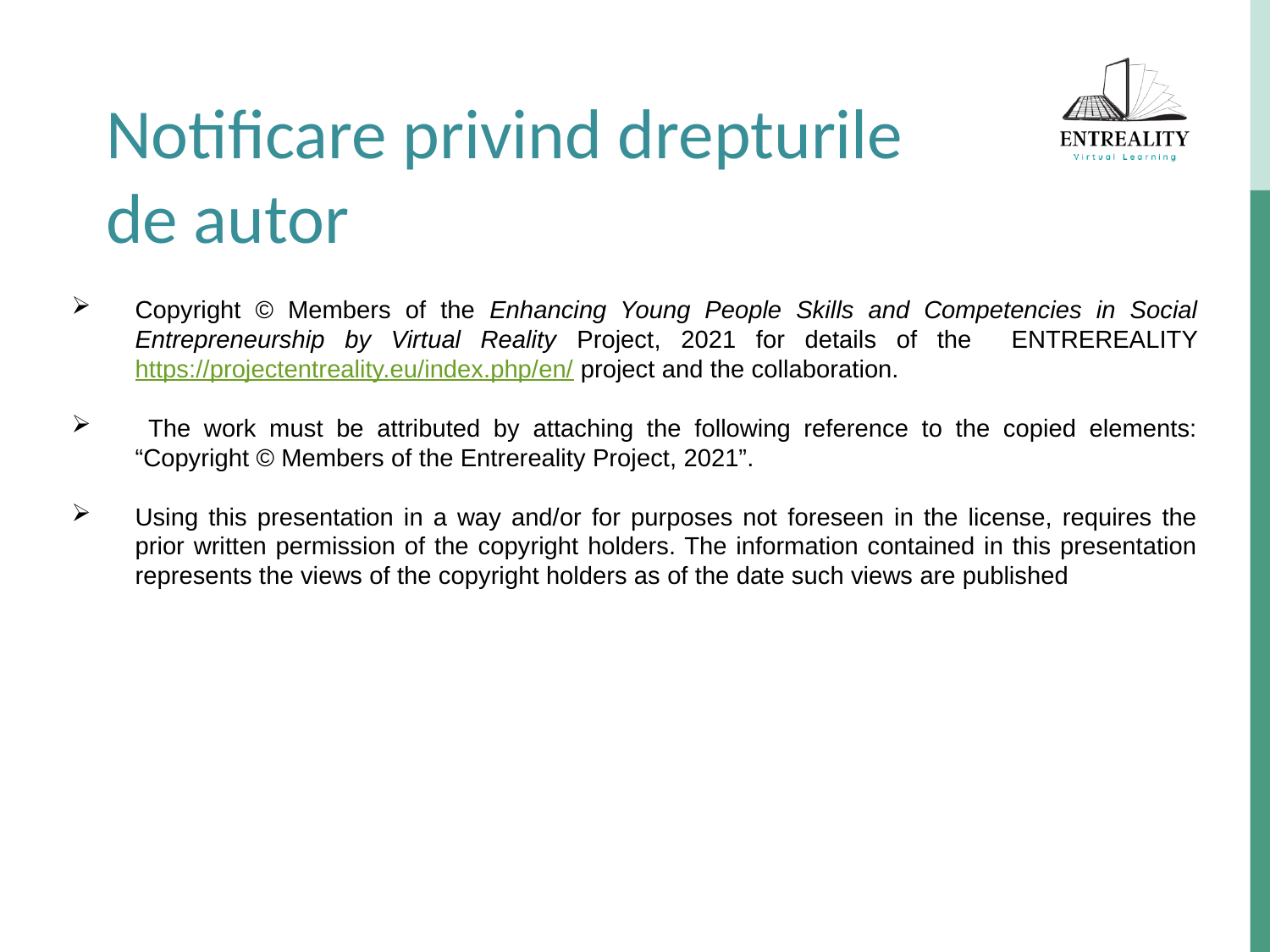

Notificare privind drepturile de autor

Copyright © Members of the Enhancing Young People Skills and Competencies in Social Entrepreneurship by Virtual Reality Project, 2021 for details of the  ENTREREALITY https://projectentreality.eu/index.php/en/ project and the collaboration.

 The work must be attributed by attaching the following reference to the copied elements: “Copyright © Members of the Entrereality Project, 2021”.

Using this presentation in a way and/or for purposes not foreseen in the license, requires the prior written permission of the copyright holders. The information contained in this presentation represents the views of the copyright holders as of the date such views are published